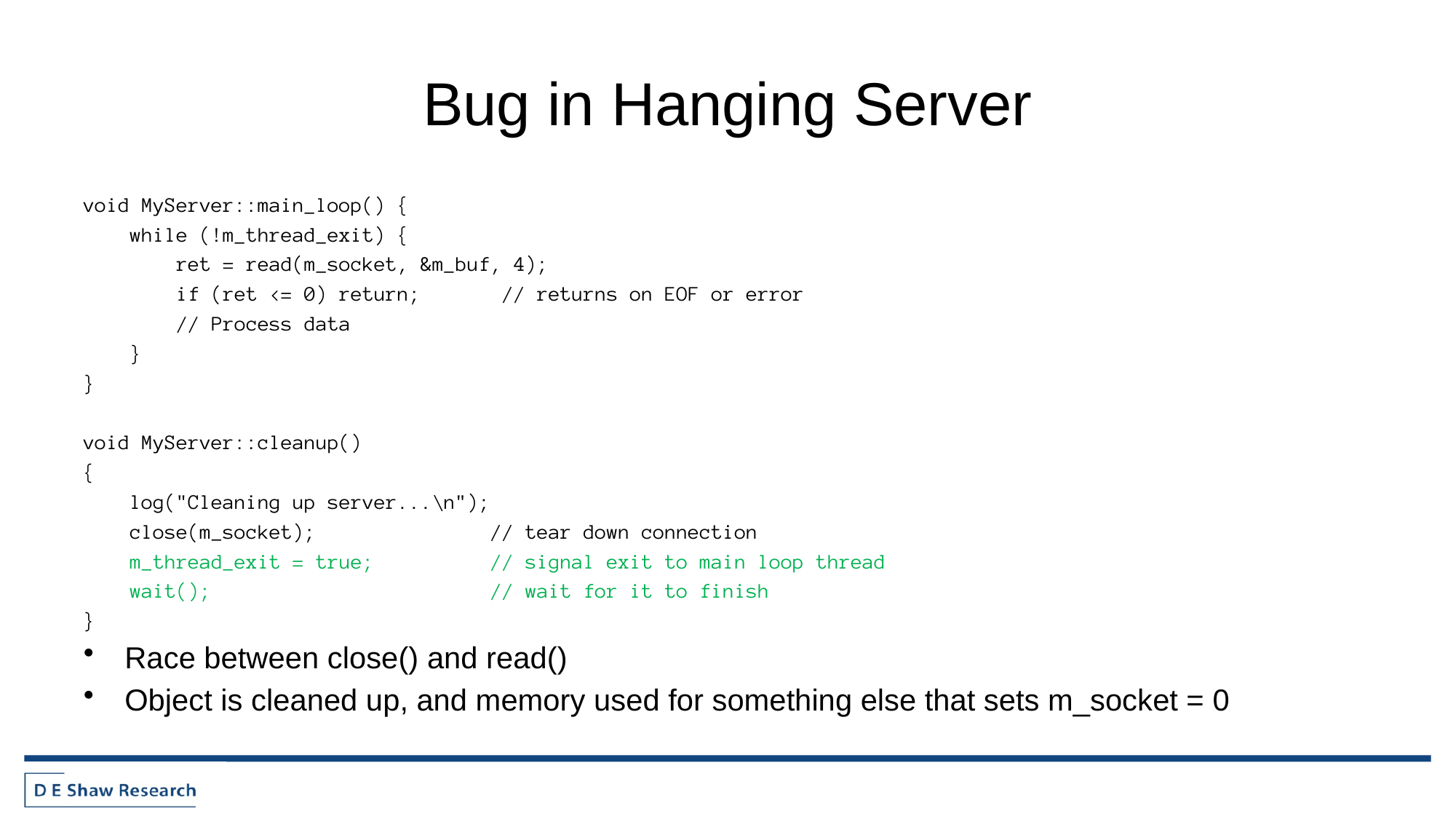

# Bug in Hanging Server
void MyServer::main_loop() {
    while (!m_thread_exit) {
        ret = read(m_socket, &m_buf, 4);
        if (ret <= 0) return;       // returns on EOF or error
        // Process data
    }
}

void MyServer::cleanup()
{
    log("Cleaning up server...\n");
    close(m_socket);               // tear down connection
    m_thread_exit = true;          // signal exit to main loop thread
    wait();                        // wait for it to finish
}
Race between close() and read()
Object is cleaned up, and memory used for something else that sets m_socket = 0